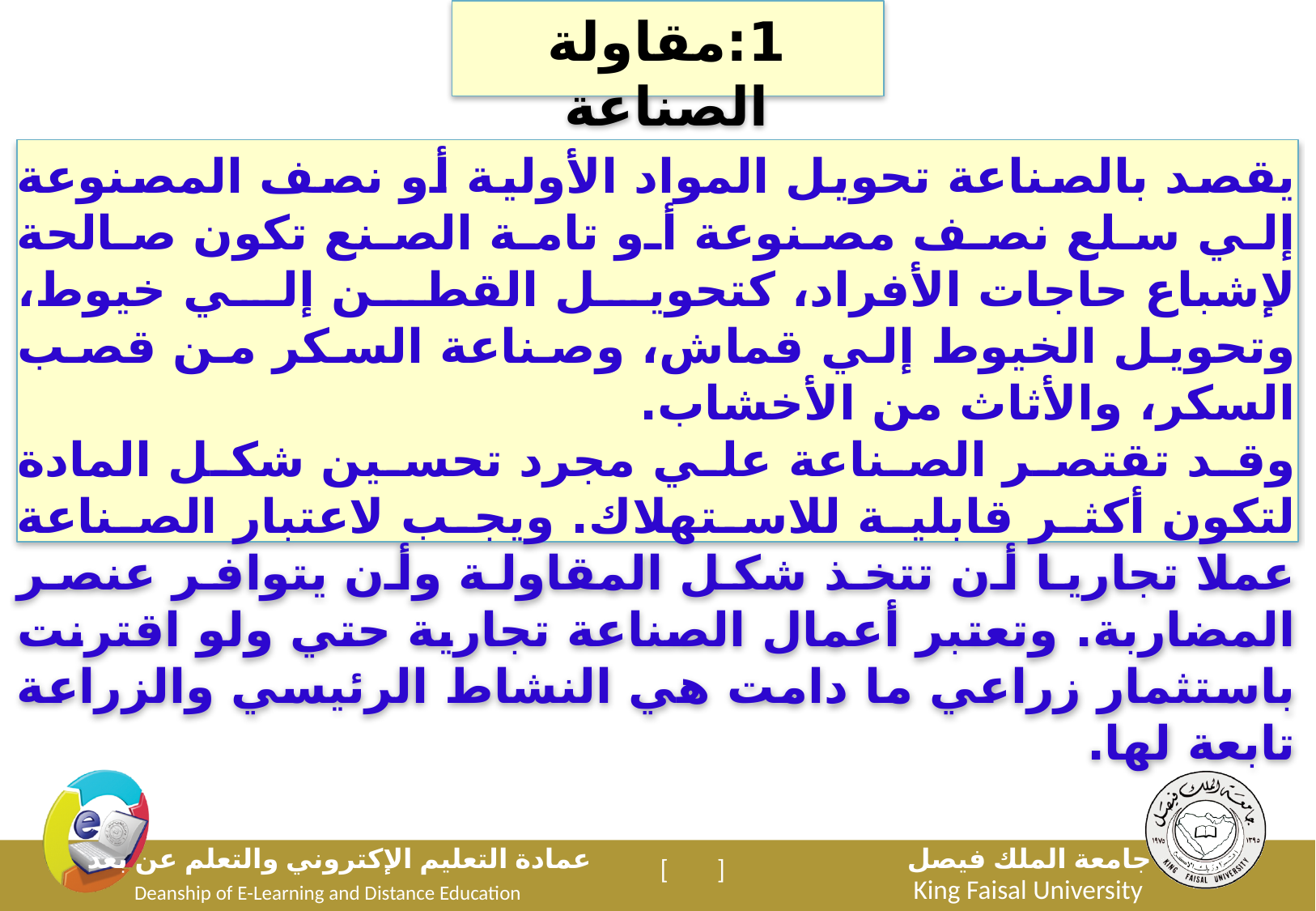

1:مقاولة الصناعة
يقصد بالصناعة تحويل المواد الأولية أو نصف المصنوعة إلي سلع نصف مصنوعة أو تامة الصنع تكون صالحة لإشباع حاجات الأفراد، كتحويل القطن إلي خيوط، وتحويل الخيوط إلي قماش، وصناعة السكر من قصب السكر، والأثاث من الأخشاب.
وقد تقتصر الصناعة علي مجرد تحسين شكل المادة لتكون أكثر قابلية للاستهلاك. ويجب لاعتبار الصناعة عملا تجاريا أن تتخذ شكل المقاولة وأن يتوافر عنصر المضاربة. وتعتبر أعمال الصناعة تجارية حتي ولو اقترنت باستثمار زراعي ما دامت هي النشاط الرئيسي والزراعة تابعة لها.